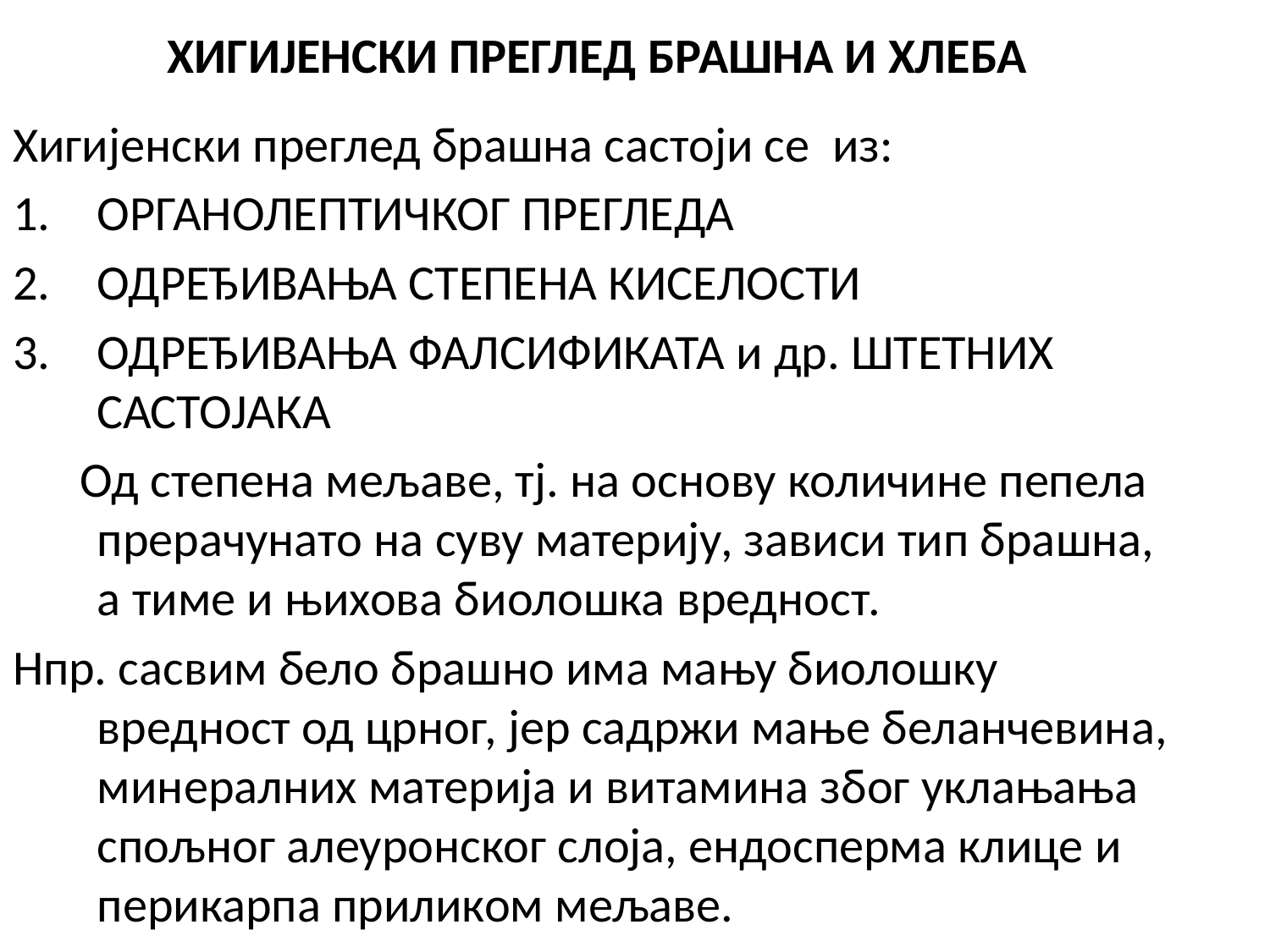

# ХИГИЈЕНСКИ ПРЕГЛЕД БРАШНА И ХЛЕБА
Хигијенски преглед брашна састоји се  из:
ОРГАНОЛЕПТИЧКОГ ПРЕГЛЕДА
ОДРЕЂИВАЊА СТЕПЕНА КИСЕЛОСТИ
ОДРЕЂИВАЊА ФАЛСИФИКАТА и др. ШТЕТНИХ САСТОЈАКА
      Од степена мељаве, тј. на основу количине пепела прерачунато на суву материју, зависи тип брашна, а тиме и њихова биолошка вредност.
Нпр. сасвим бело брашно има мању биолошку вредност од црног, јер садржи мање беланчевина, минералних материја и витамина због уклањања спољног алеуронског слоја, ендосперма клице и перикарпа приликом мељаве.